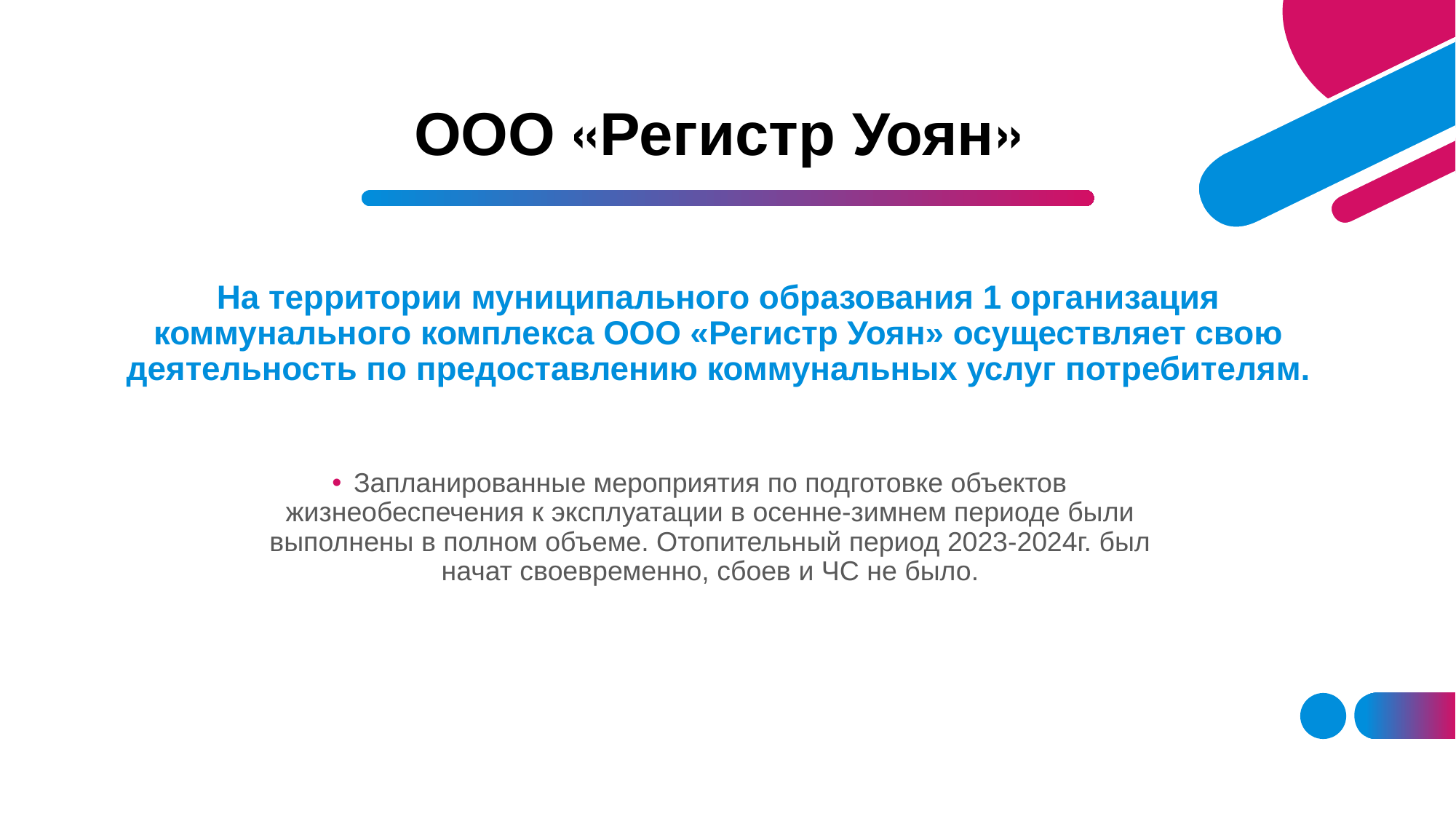

# ООО «Регистр Уоян»
На территории муниципального образования 1 организация коммунального комплекса ООО «Регистр Уоян» осуществляет свою деятельность по предоставлению коммунальных услуг потребителям.
1
Запланированные мероприятия по подготовке объектов жизнеобеспечения к эксплуатации в осенне-зимнем периоде были выполнены в полном объеме. Отопительный период 2023-2024г. был начат своевременно, сбоев и ЧС не было.
1
1